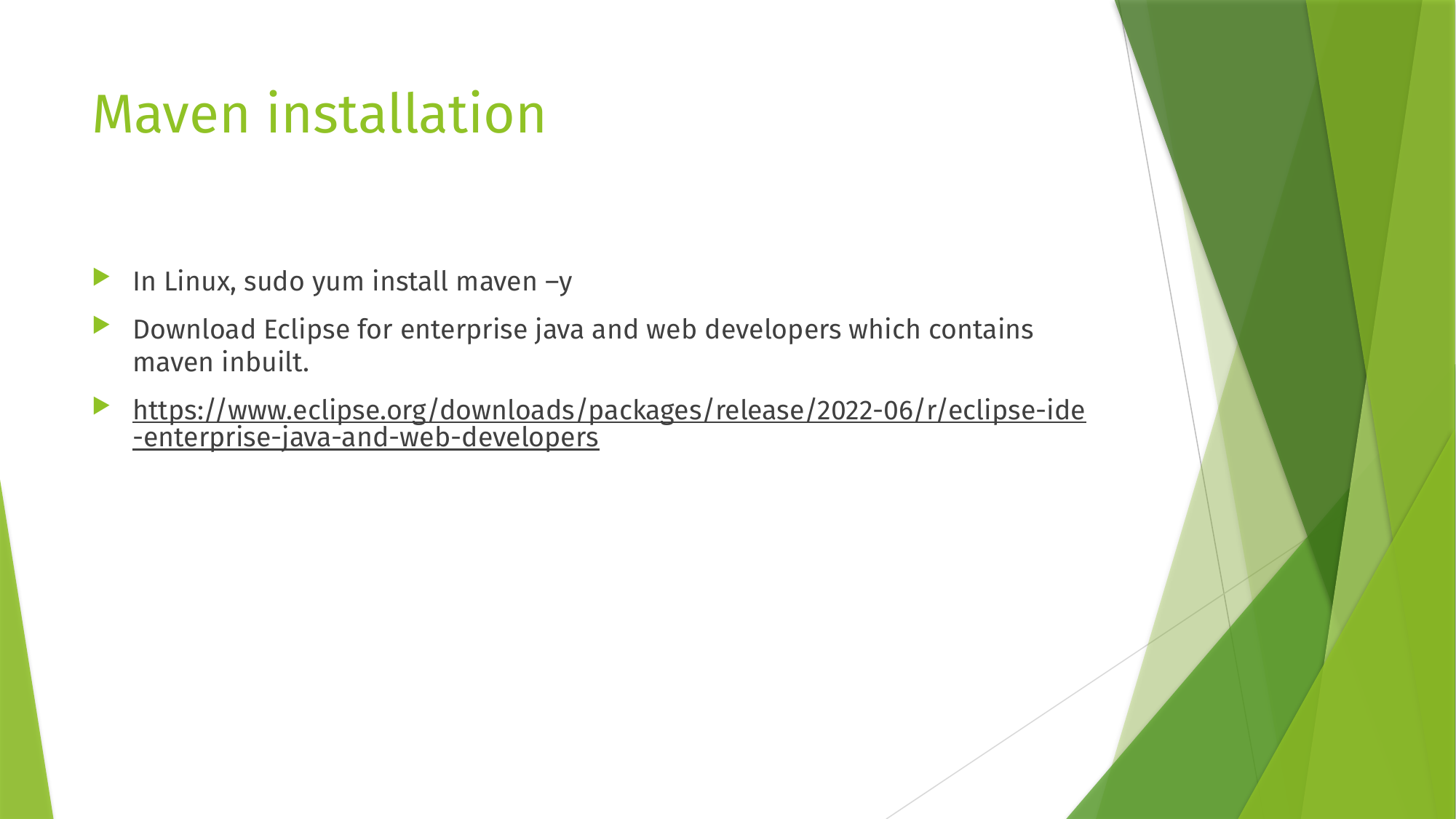

# Maven installation
In Linux, sudo yum install maven –y
Download Eclipse for enterprise java and web developers which contains maven inbuilt.
https://www.eclipse.org/downloads/packages/release/2022-06/r/eclipse-ide-enterprise-java-and-web-developers